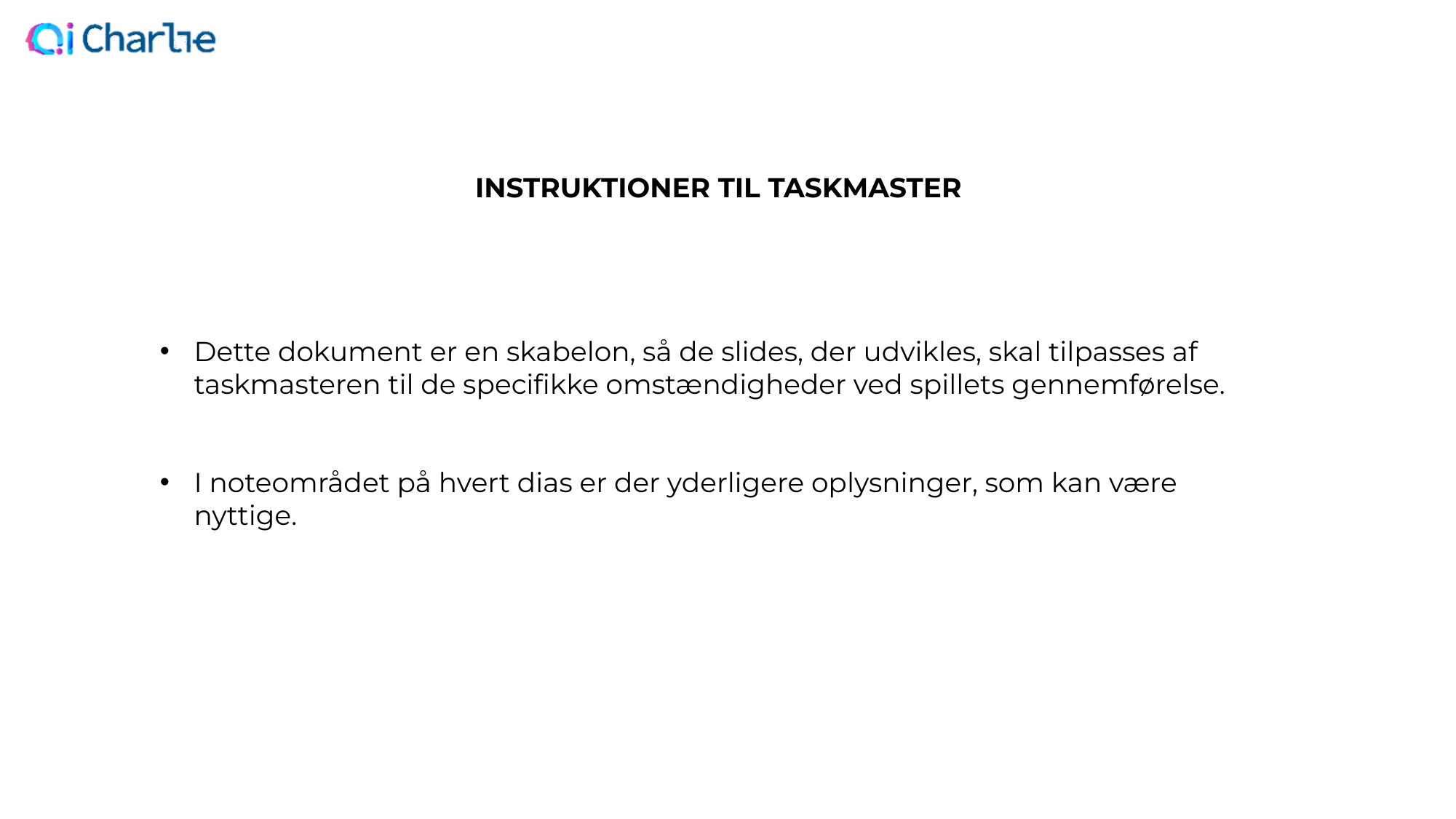

INSTRUKTIONER TIL TASKMASTER

Dette dokument er en skabelon, så de slides, der udvikles, skal tilpasses af taskmasteren til de specifikke omstændigheder ved spillets gennemførelse.

I noteområdet på hvert dias er der yderligere oplysninger, som kan være nyttige.